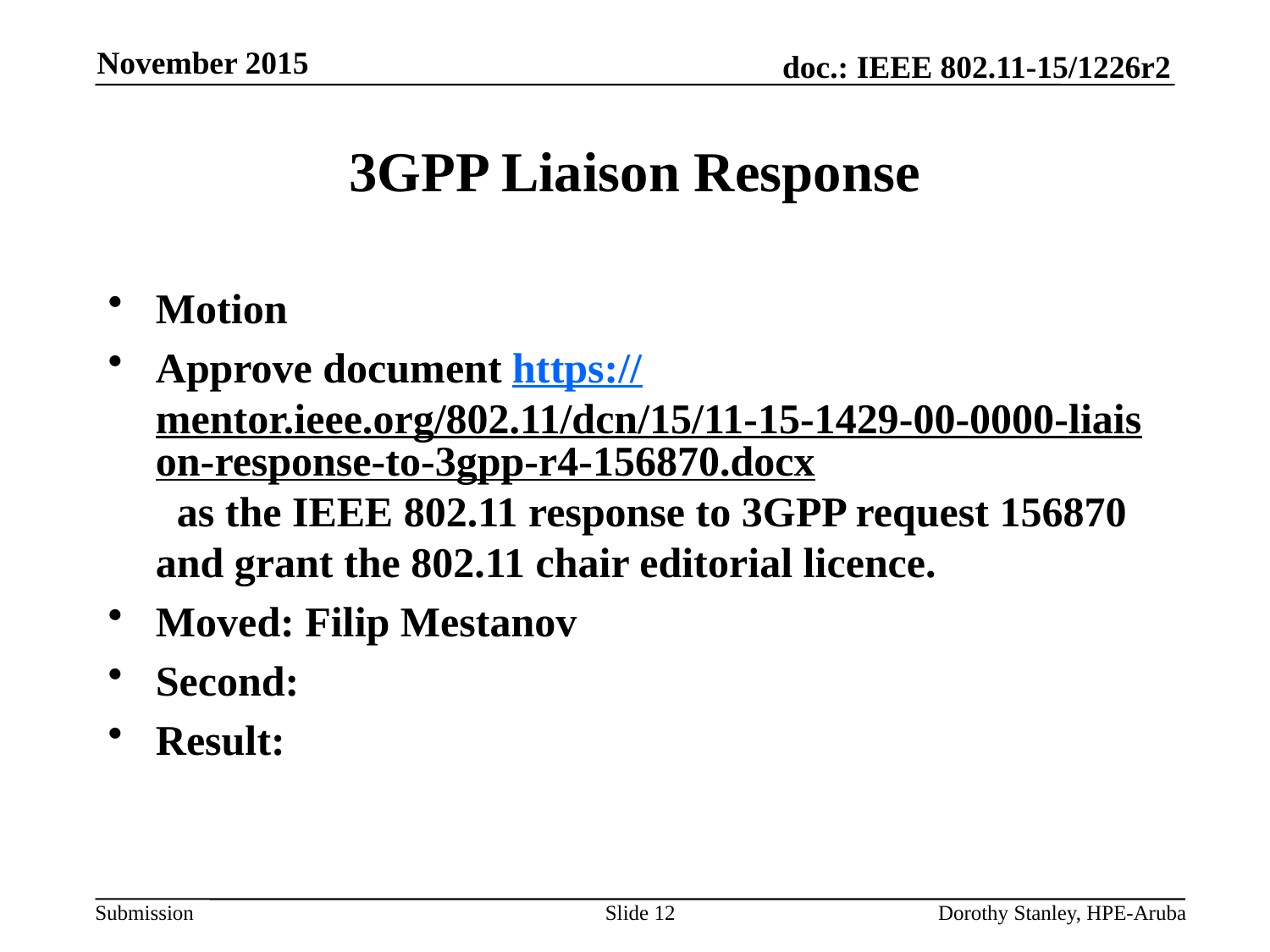

November 2015
# 3GPP Liaison Response
Motion
Approve document https://mentor.ieee.org/802.11/dcn/15/11-15-1429-00-0000-liaison-response-to-3gpp-r4-156870.docx  as the IEEE 802.11 response to 3GPP request 156870 and grant the 802.11 chair editorial licence.
Moved: Filip Mestanov
Second:
Result:

Slide 12
Dorothy Stanley, HPE-Aruba